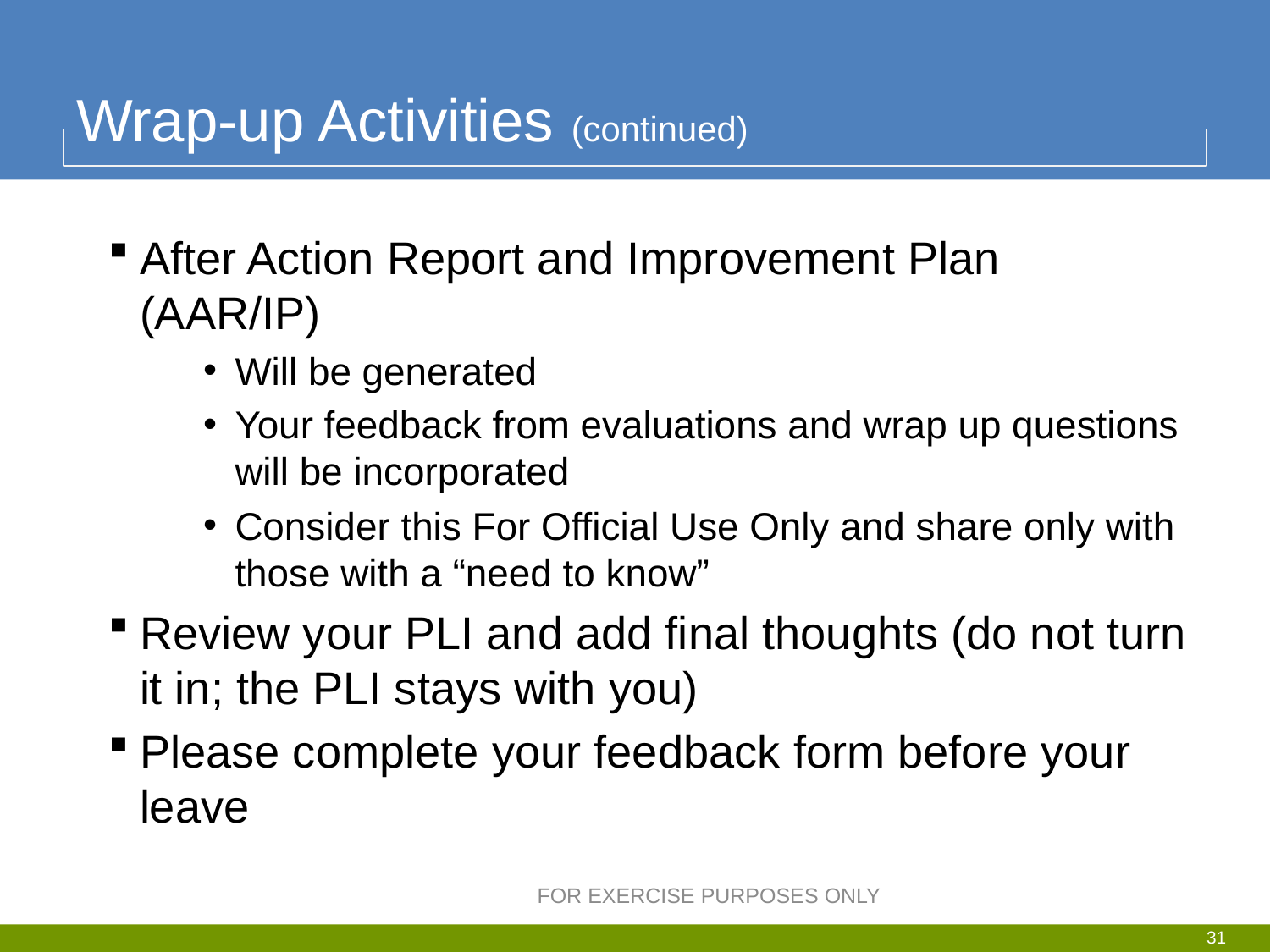

# Wrap-up Activities (continued)
After Action Report and Improvement Plan (AAR/IP)
Will be generated
Your feedback from evaluations and wrap up questions will be incorporated
Consider this For Official Use Only and share only with those with a “need to know”
Review your PLI and add final thoughts (do not turn it in; the PLI stays with you)
Please complete your feedback form before your leave
FOR EXERCISE PURPOSES ONLY